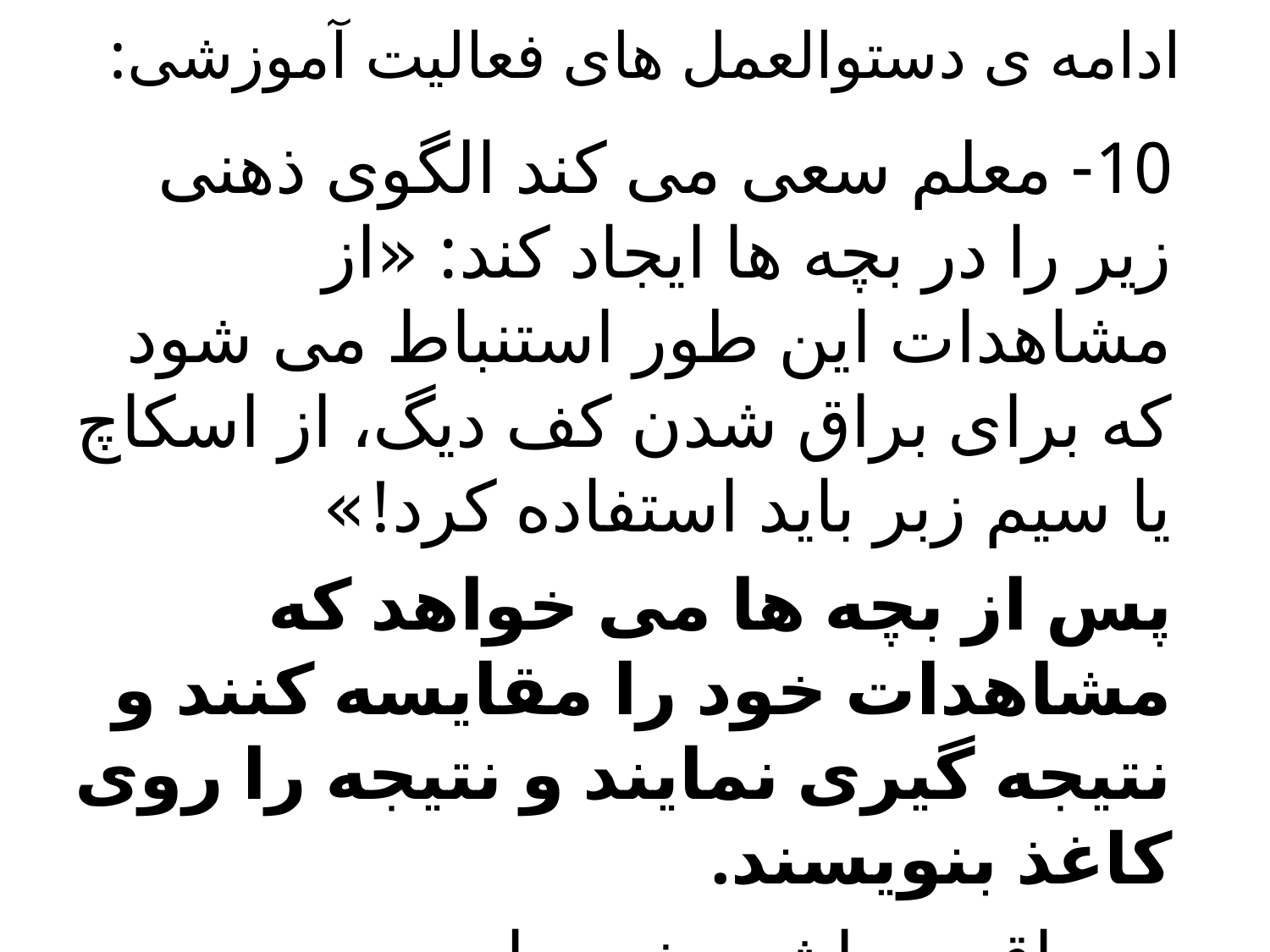

# ادامه ی دستوالعمل های فعالیت آموزشی:
10- معلم سعی می کند الگوی ذهنی زیر را در بچه ها ایجاد کند: «از مشاهدات این طور استنباط می شود که برای براق شدن کف دیگ، از اسکاچ یا سیم زبر باید استفاده کرد!»
پس از بچه ها می خواهد که مشاهدات خود را مقایسه کنند و نتیجه گیری نمایند و نتیجه را روی کاغذ بنویسند.
در واقع برداشت خود را به صورت توضیح پدیده ی مشاهده شده بیان کنند.